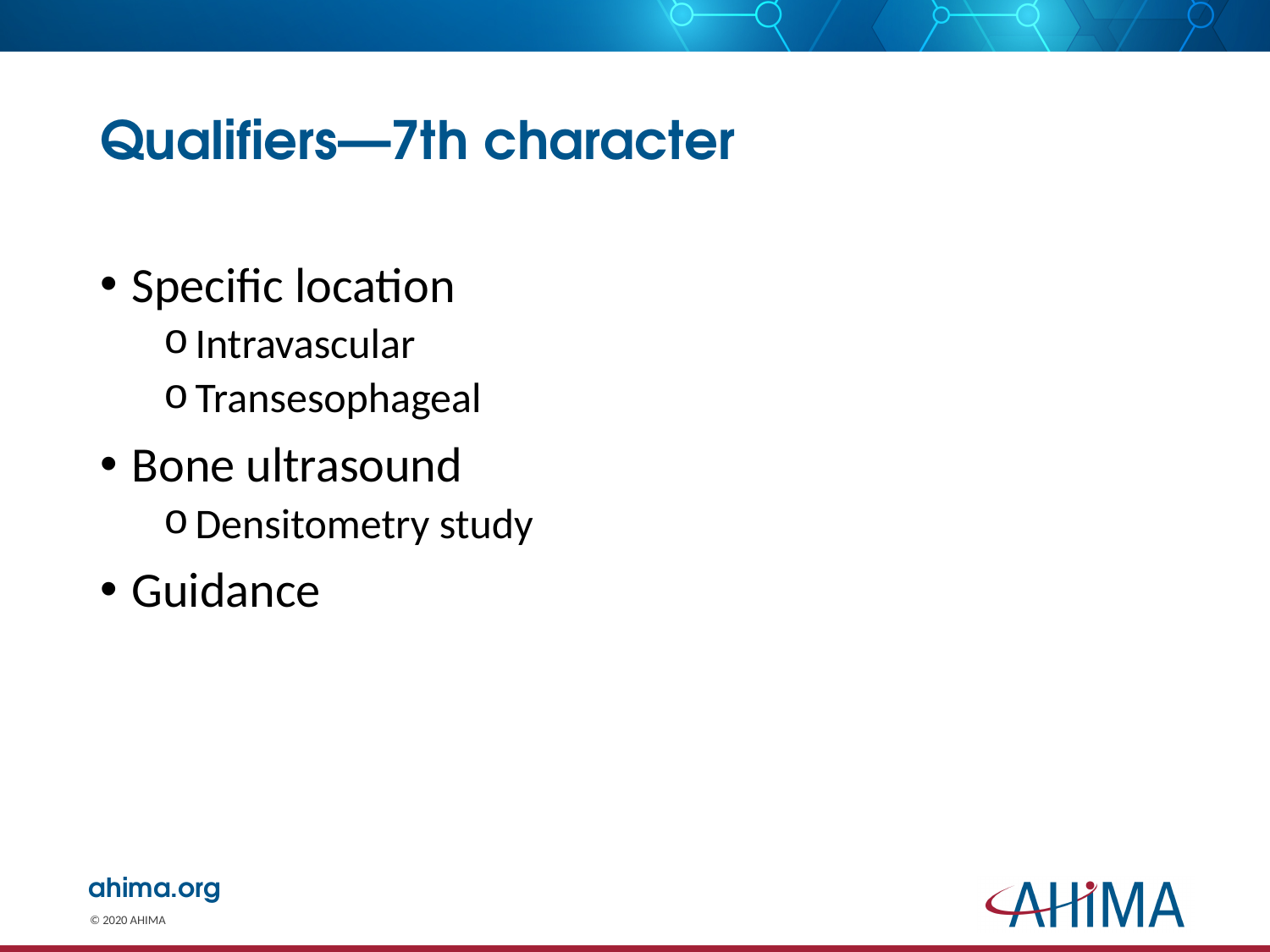

# Qualifiers—7th character
Specific location
Intravascular
Transesophageal
Bone ultrasound
Densitometry study
Guidance